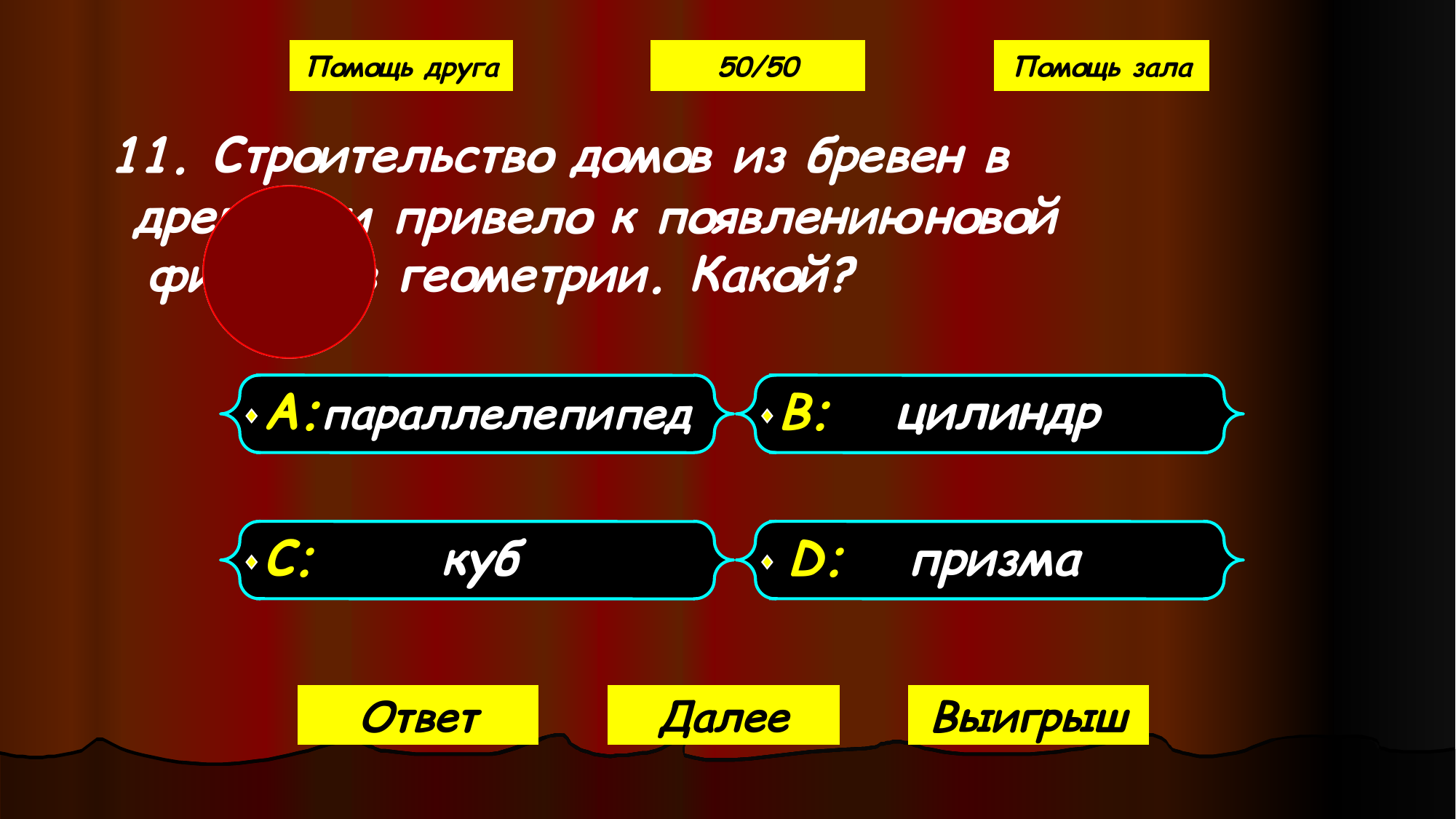

Помощь друга
50/50
Помощь зала
 11. Строительство домов из бревен в древности привело к появлению новой фигуры в геометрии. Какой?

А:параллелепипед
В:   цилиндр

С:      куб

D:   призма

Ответ
Далее
Выигрыш